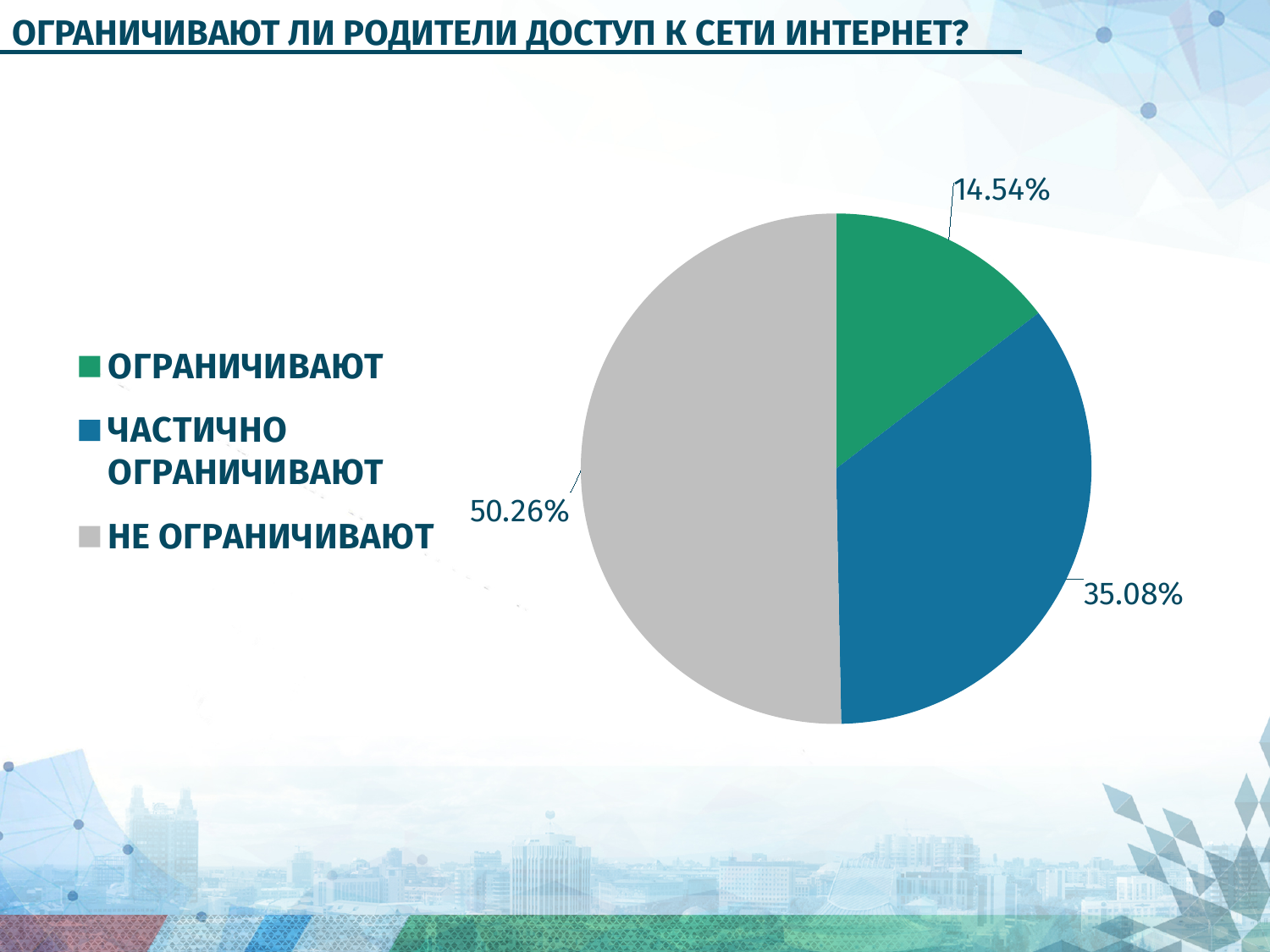

ОГРАНИЧИВАЮТ ЛИ РОДИТЕЛИ ДОСТУП К СЕТИ ИНТЕРНЕТ?

### Chart

| Category | Столбец1 |
|---|---|
| ОГРАНИЧИВАЮТ | 0.1454 |
| ЧАСТИЧНО ОГРАНИЧИВАЮТ | 0.3508 |
| НЕ ОГРАНИЧИВАЮТ | 0.5026 |